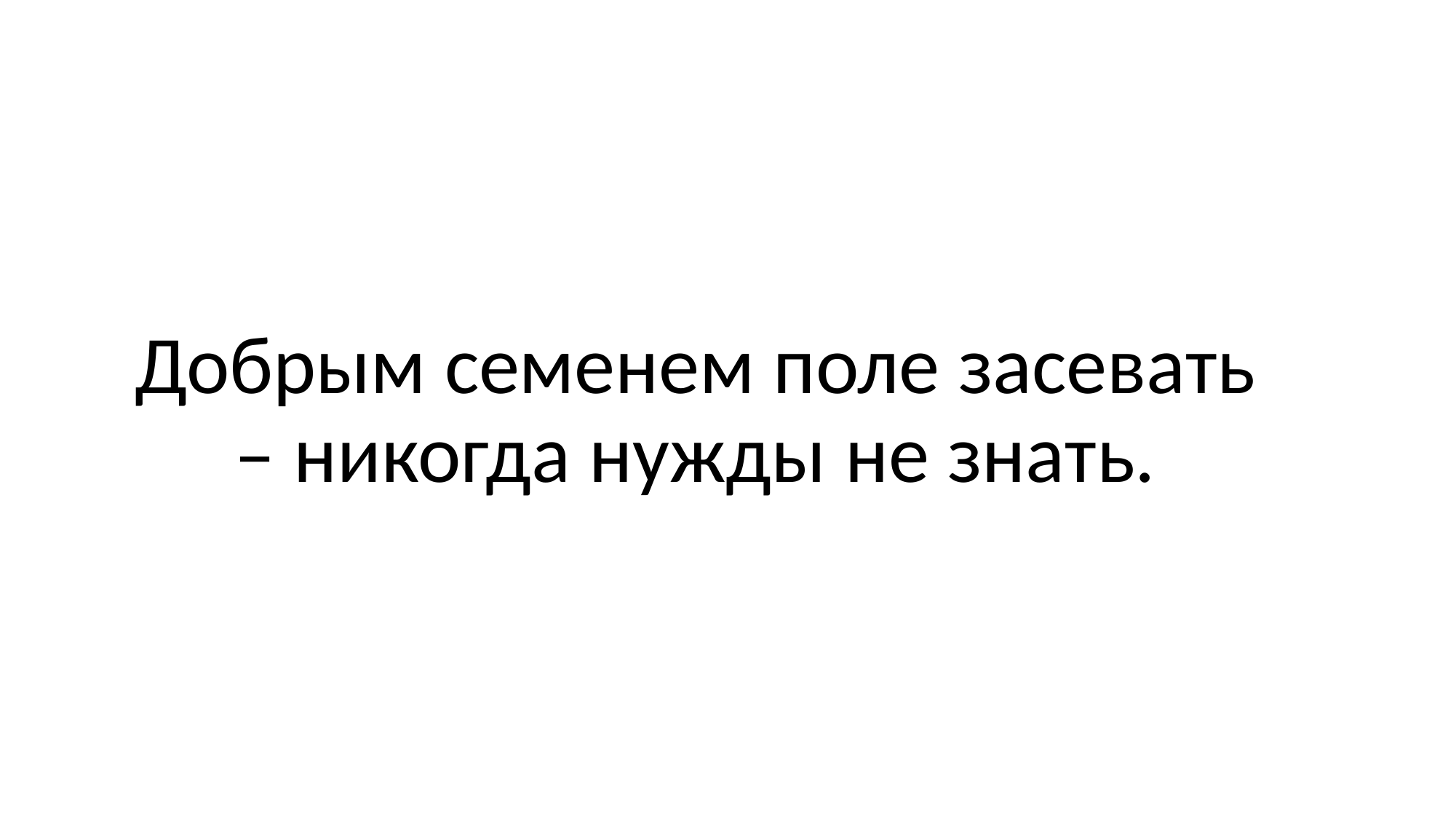

# Добрым семенем поле засевать – никогда нужды не знать.